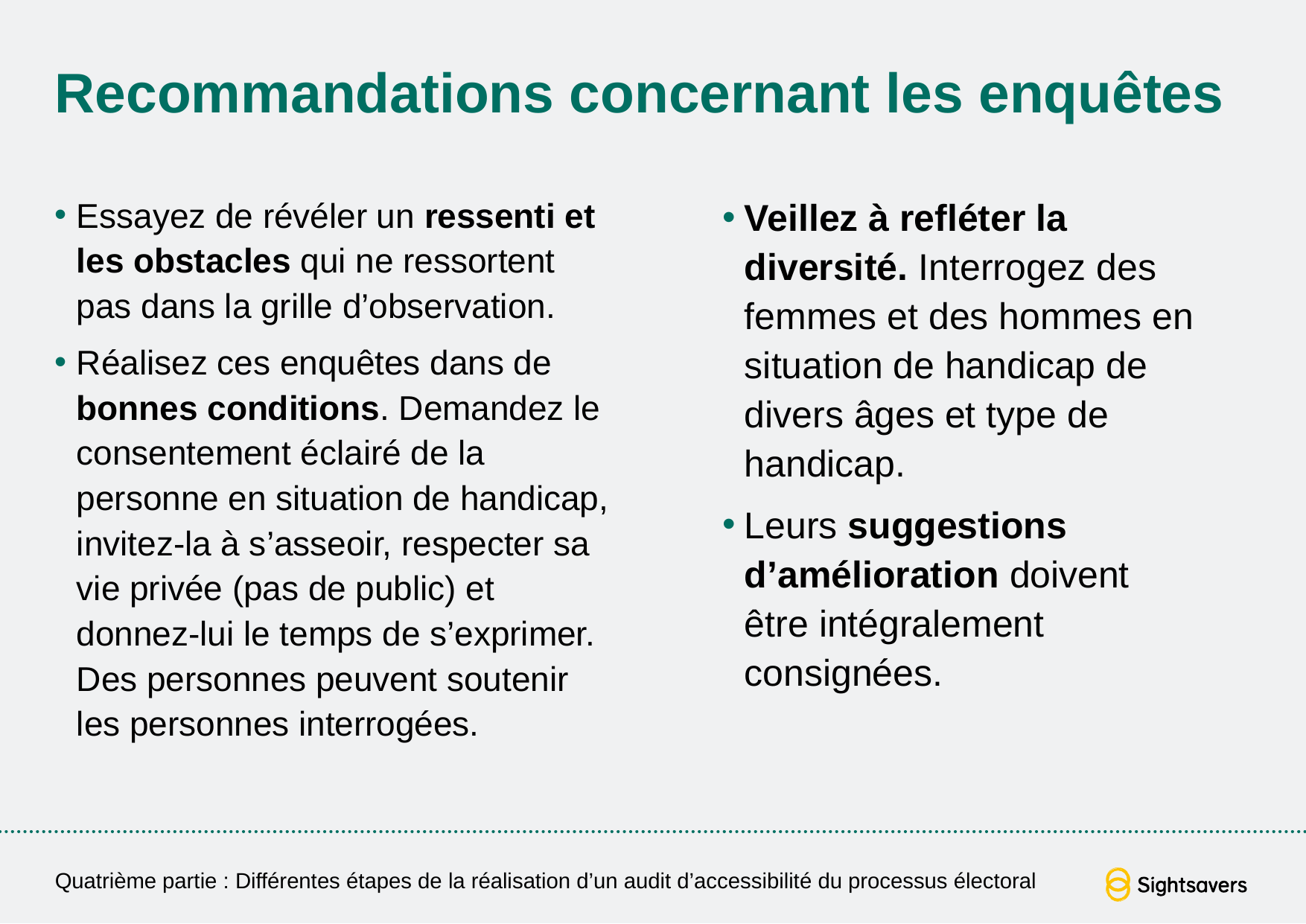

# Recommandations concernant les enquêtes
Essayez de révéler un ressenti et les obstacles qui ne ressortent pas dans la grille d’observation.
Réalisez ces enquêtes dans de bonnes conditions. Demandez le consentement éclairé de la personne en situation de handicap, invitez-la à s’asseoir, respecter sa vie privée (pas de public) et donnez-lui le temps de s’exprimer.  Des personnes peuvent soutenir les personnes interrogées.
Veillez à refléter la diversité. Interrogez des femmes et des hommes en situation de handicap de divers âges et type de handicap.
Leurs suggestions d’amélioration doivent être intégralement consignées.
Quatrième partie : Différentes étapes de la réalisation d’un audit d’accessibilité du processus électoral